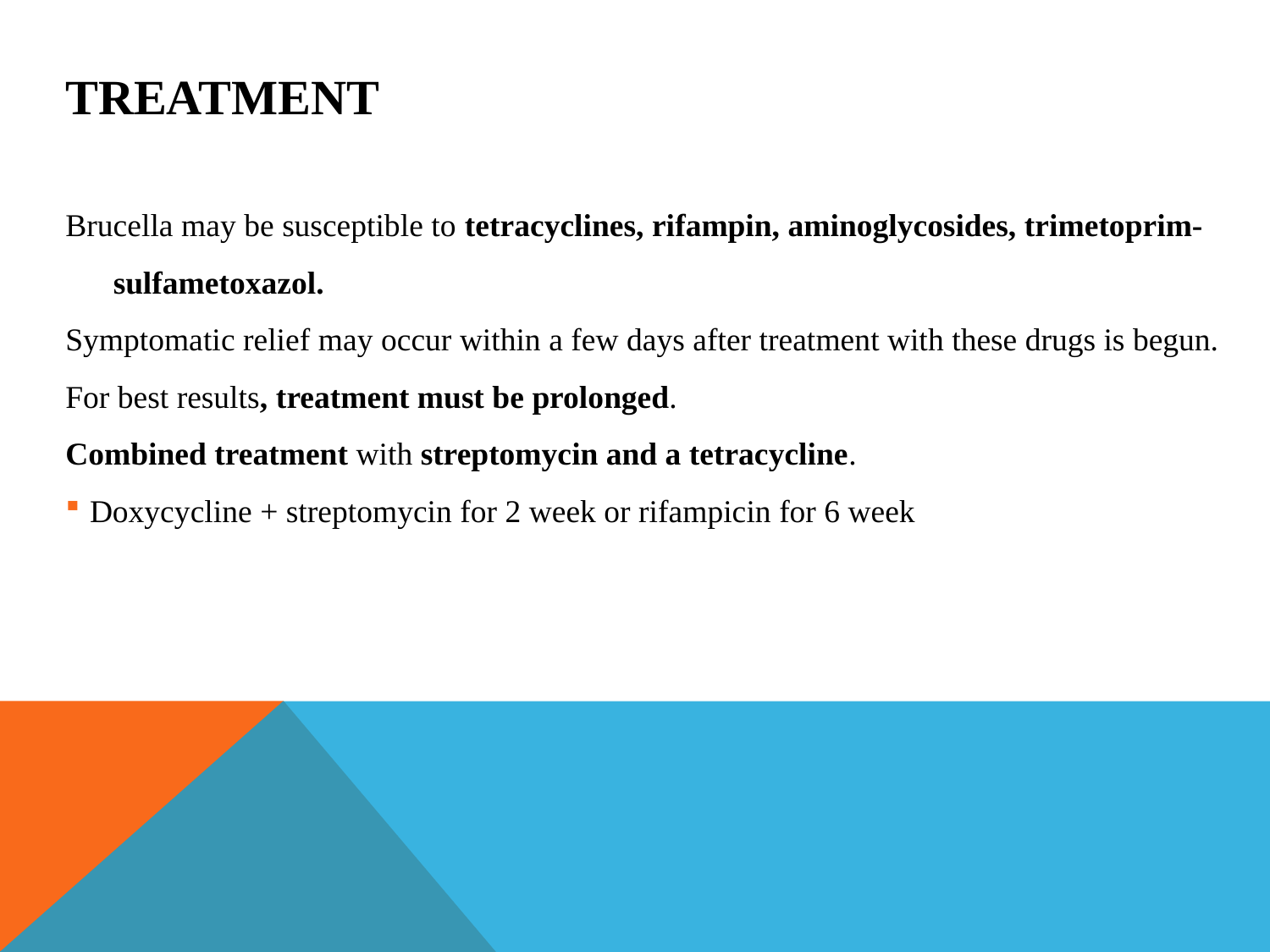

# Treatment
Brucella may be susceptible to tetracyclines, rifampin, aminoglycosides, trimetoprim-sulfametoxazol.
Symptomatic relief may occur within a few days after treatment with these drugs is begun.
For best results, treatment must be prolonged.
Combined treatment with streptomycin and a tetracycline.
Doxycycline + streptomycin for 2 week or rifampicin for 6 week